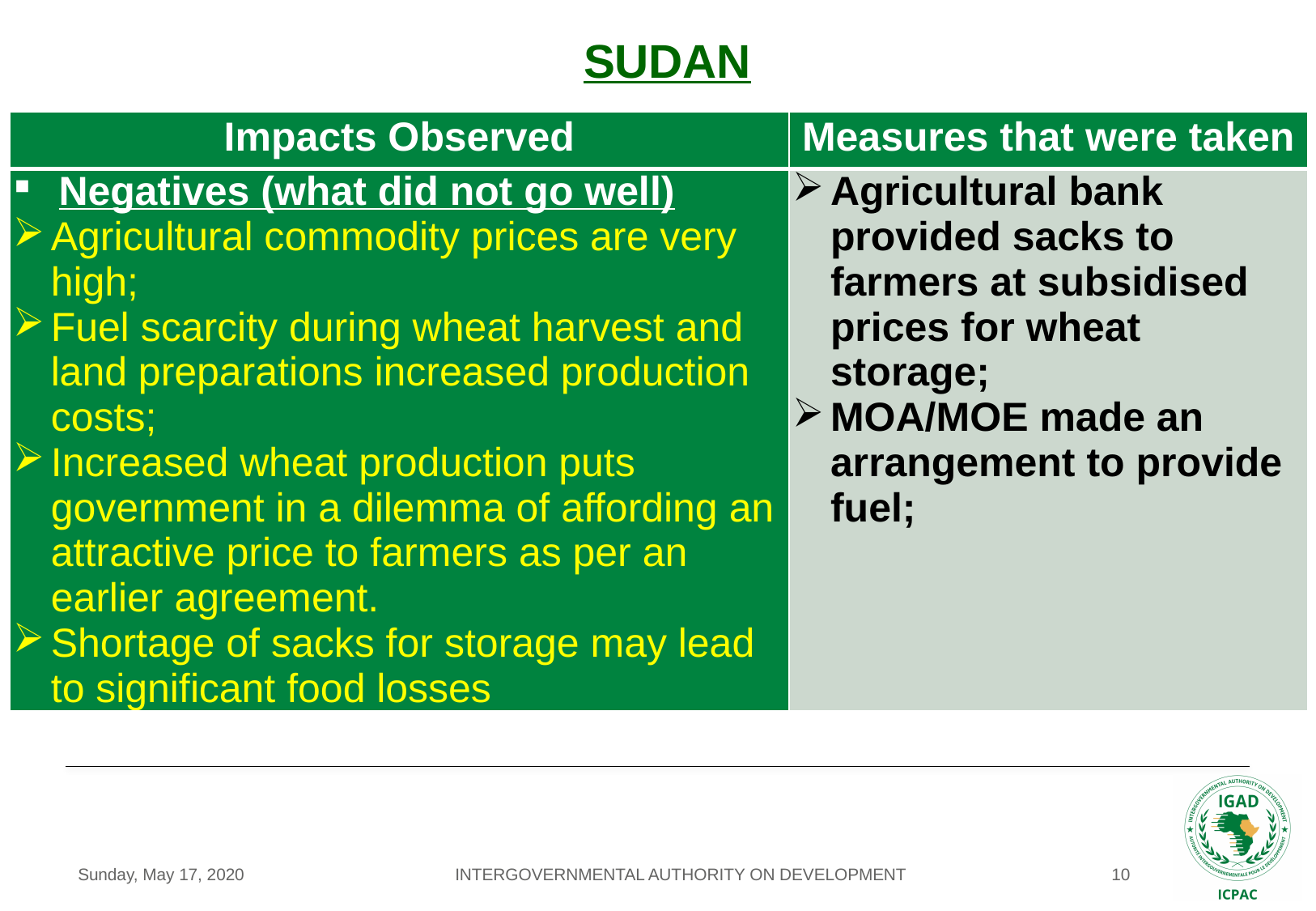

# sudan
| Impacts Observed | Measures that were taken |
| --- | --- |
| Negatives (what did not go well) Agricultural commodity prices are very high; Fuel scarcity during wheat harvest and land preparations increased production costs; Increased wheat production puts government in a dilemma of affording an attractive price to farmers as per an earlier agreement. Shortage of sacks for storage may lead to significant food losses | Agricultural bank provided sacks to farmers at subsidised prices for wheat storage; MOA/MOE made an arrangement to provide fuel; |
INTERGOVERNMENTAL AUTHORITY ON DEVELOPMENT
Sunday, May 17, 2020
10